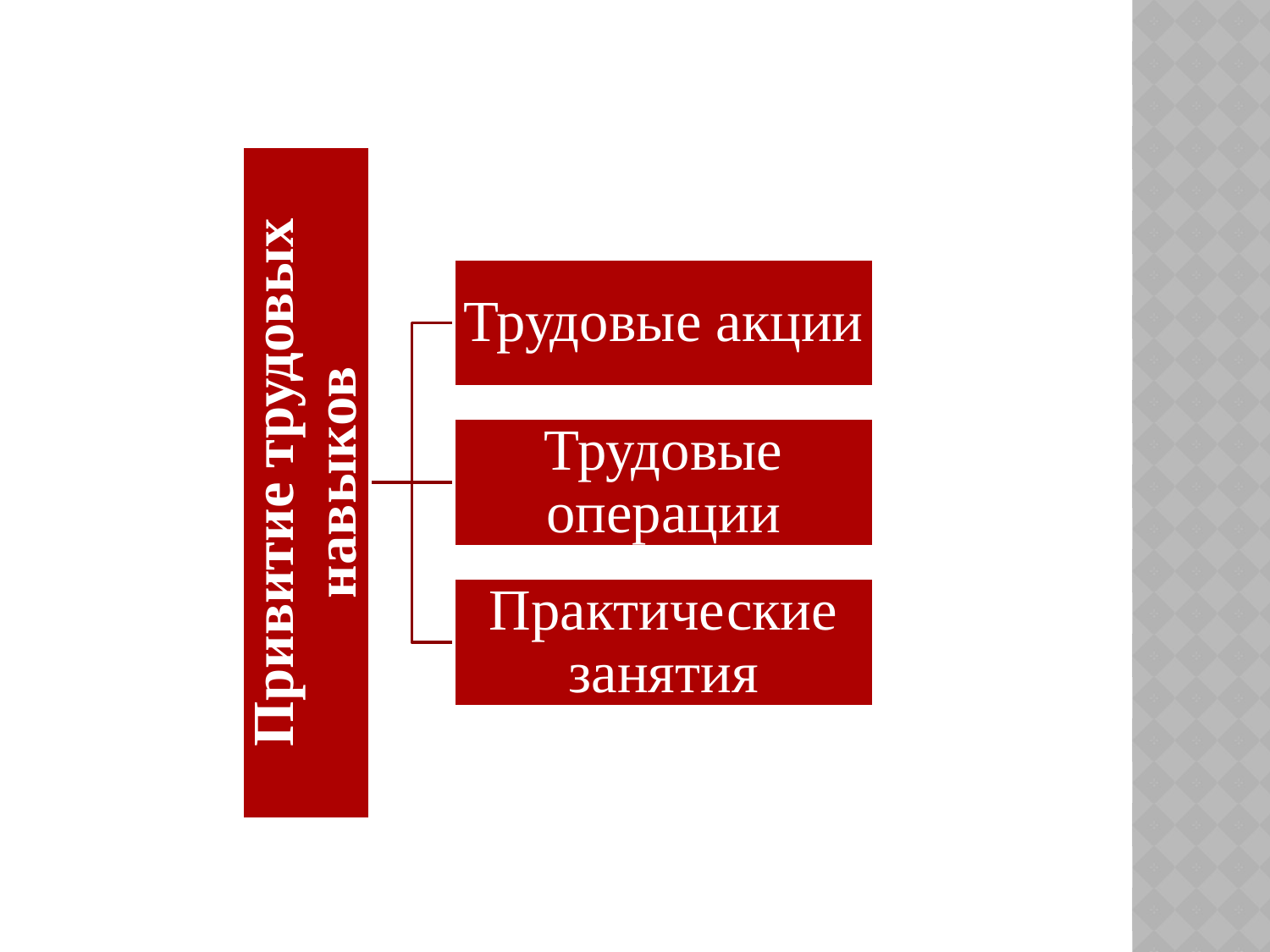

Привитие трудовых навыков
Трудовые акции
Трудовые операции
Практические занятия